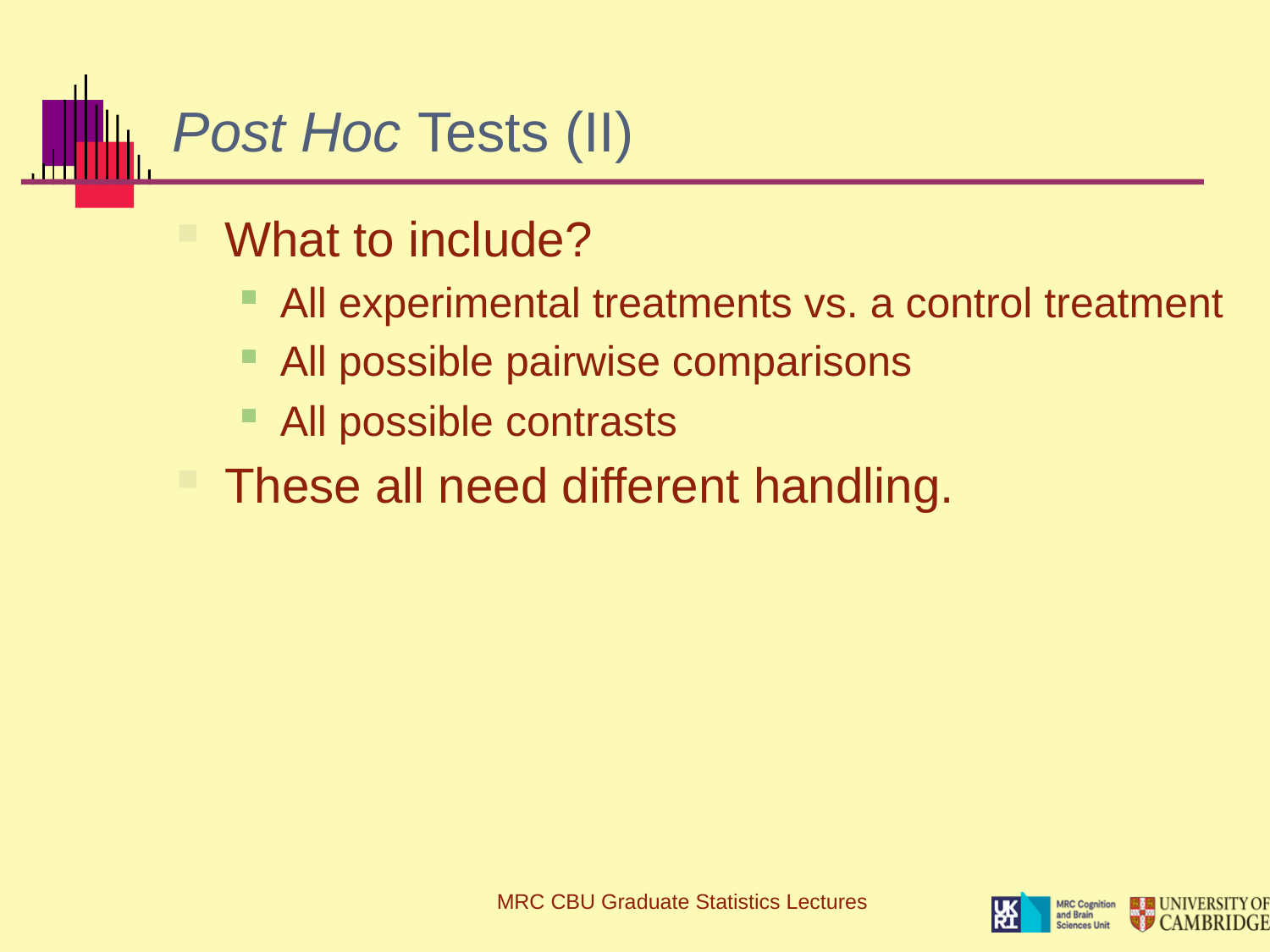

# Post Hoc Tests (II)
What to include?
All experimental treatments vs. a control treatment
All possible pairwise comparisons
All possible contrasts
These all need different handling.

MRC CBU Graduate Statistics Lectures